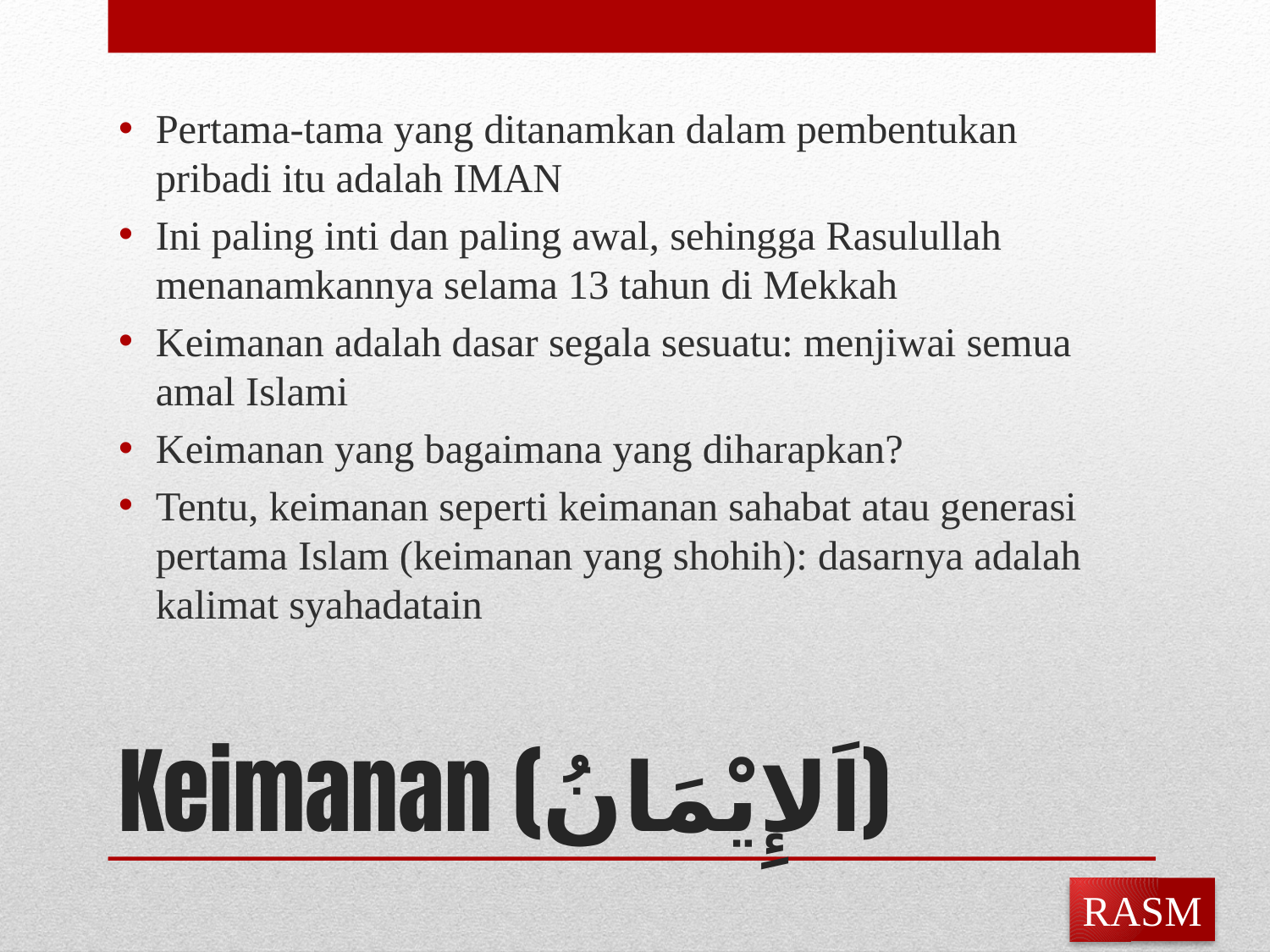

Pertama-tama yang ditanamkan dalam pembentukan pribadi itu adalah IMAN
Ini paling inti dan paling awal, sehingga Rasulullah menanamkannya selama 13 tahun di Mekkah
Keimanan adalah dasar segala sesuatu: menjiwai semua amal Islami
Keimanan yang bagaimana yang diharapkan?
Tentu, keimanan seperti keimanan sahabat atau generasi pertama Islam (keimanan yang shohih): dasarnya adalah kalimat syahadatain
# Keimanan (اَلإِيْمَانُ)
RASM